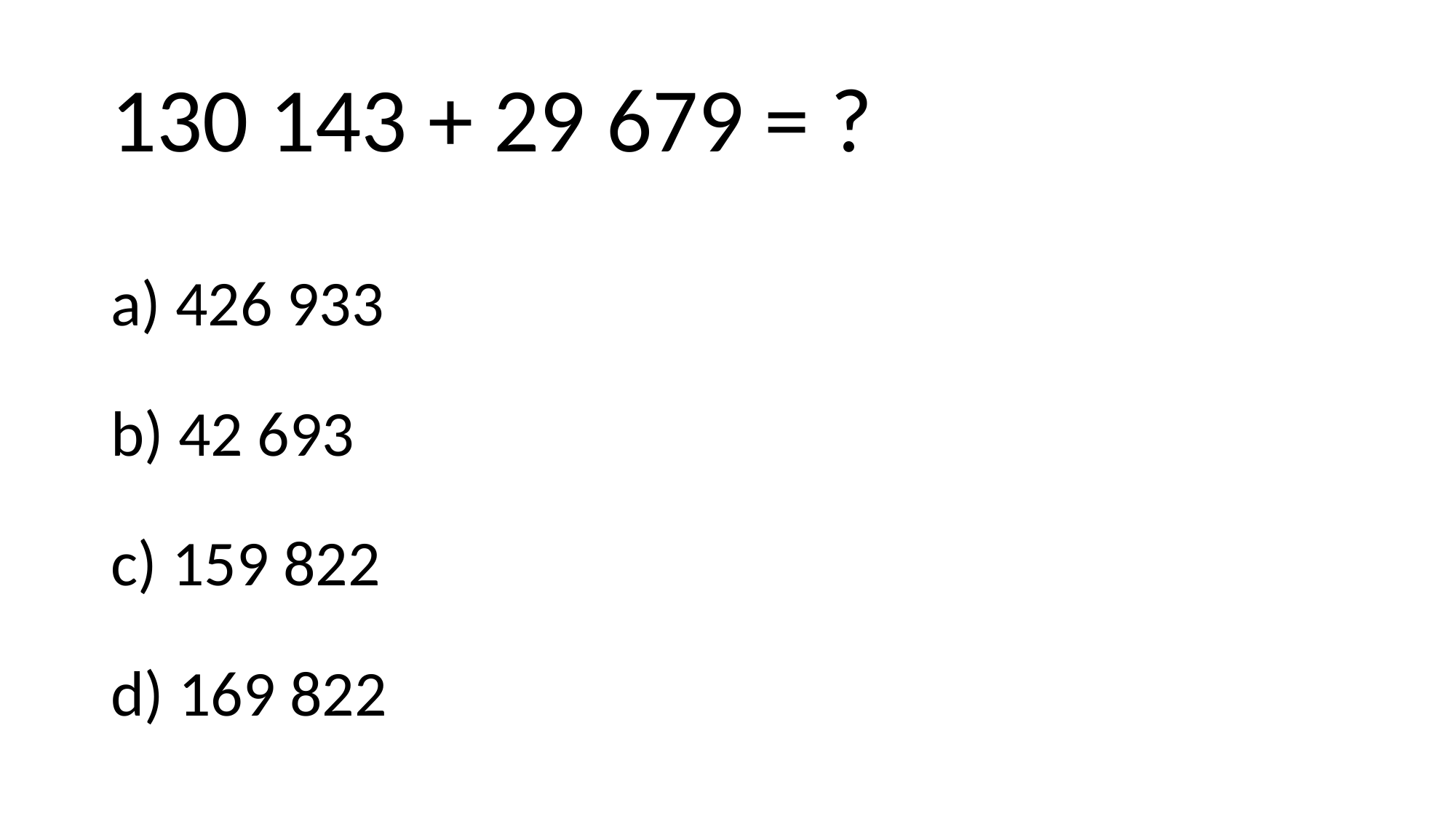

# 130 143 + 29 679 = ?
a) 426 933
b) 42 693
c) 159 822
d) 169 822